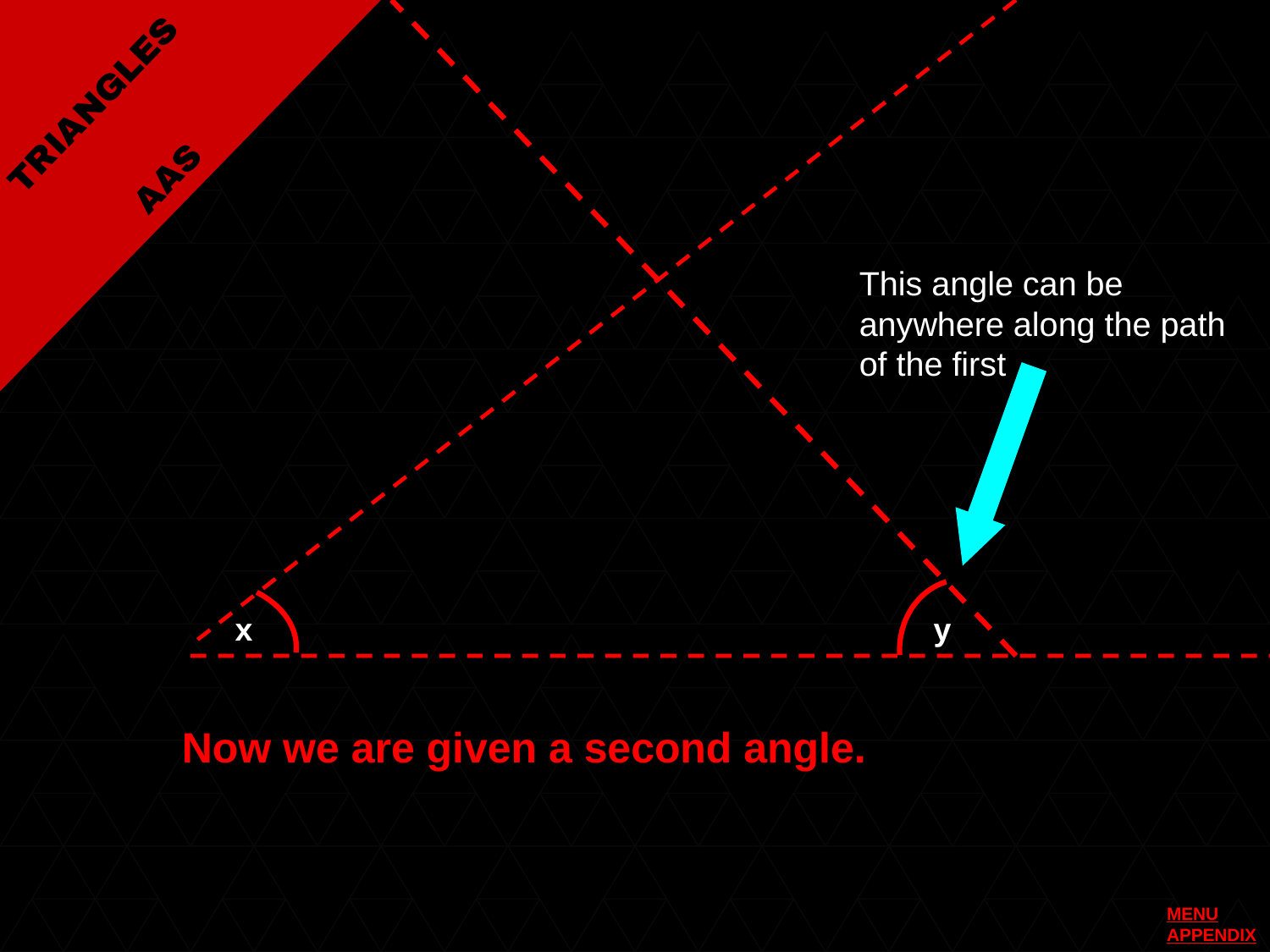

TRIANGLES
AAS
This angle can be anywhere along the path of the first

x
y

Now we are given a second angle.
MENU
APPENDIX